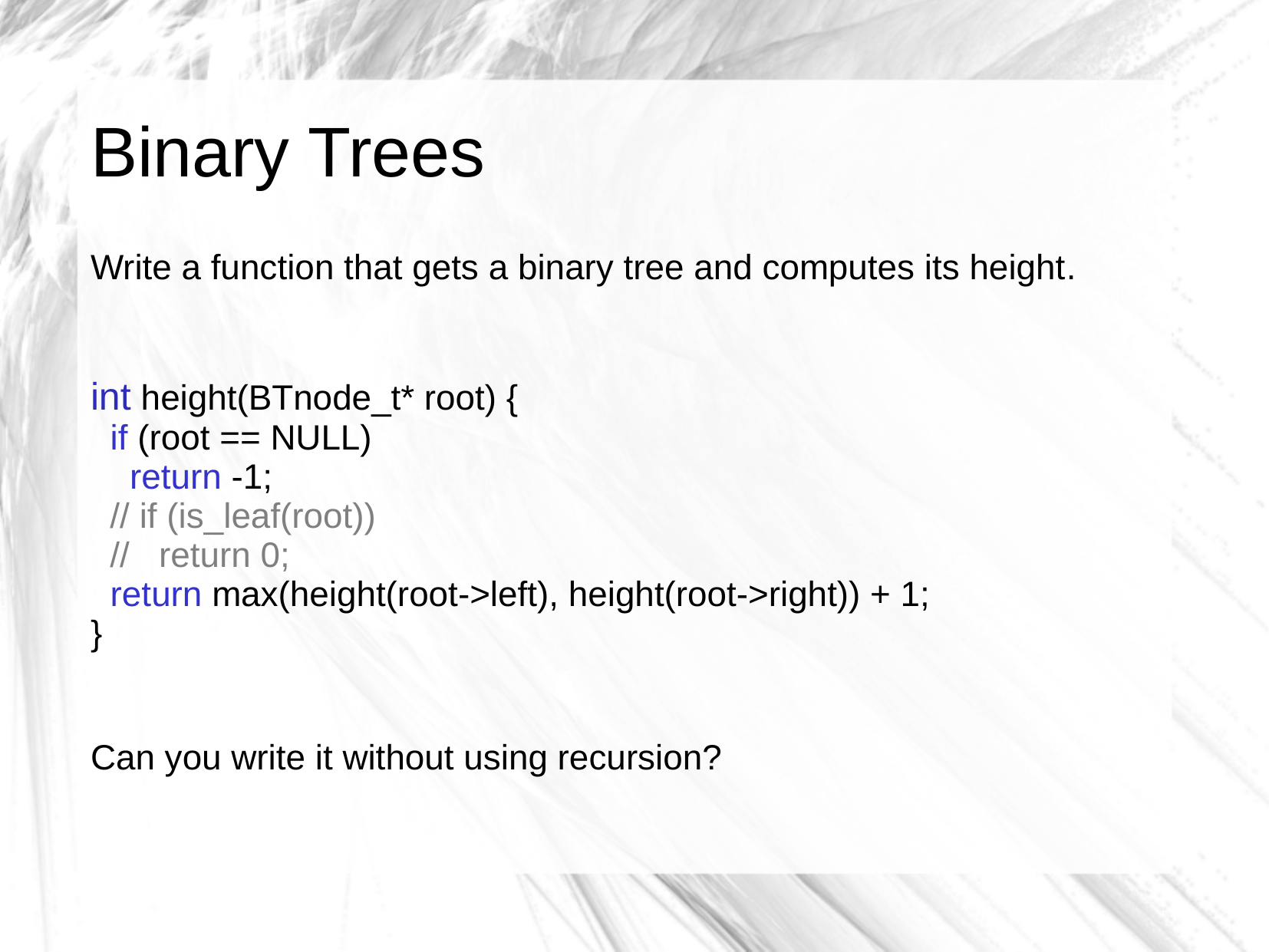

# Binary Trees
Write a function that gets a binary tree and computes its height.

int height(BTnode_t* root) {
  if (root == NULL)
    return -1;
  // if (is_leaf(root))
  //   return 0;
  return max(height(root->left), height(root->right)) + 1;
}

Can you write it without using recursion?